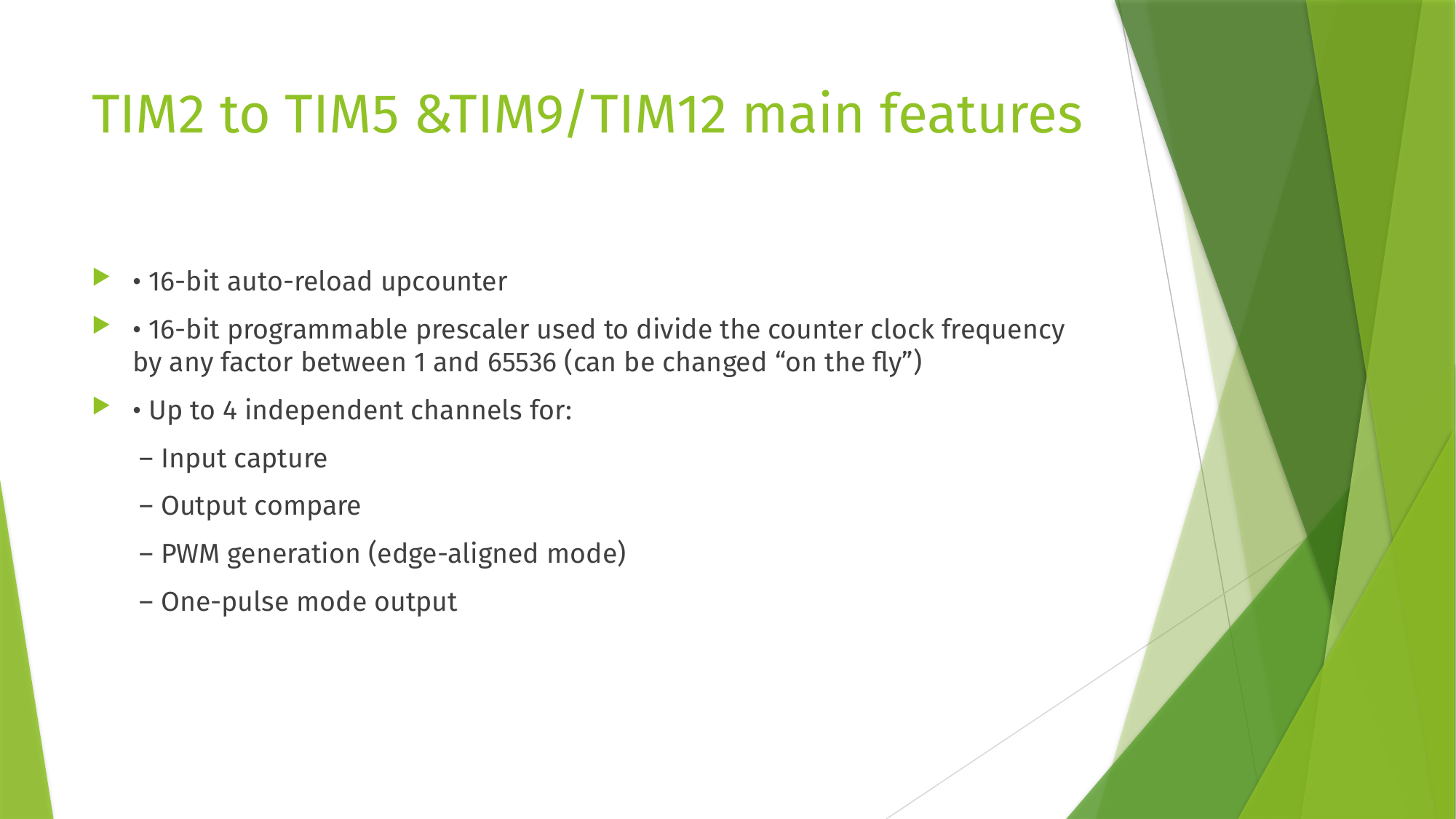

# TIM2 to TIM5 &TIM9/TIM12 main features
• 16-bit auto-reload upcounter
• 16-bit programmable prescaler used to divide the counter clock frequency by any factor between 1 and 65536 (can be changed “on the fly”)
• Up to 4 independent channels for:
– Input capture
– Output compare
– PWM generation (edge-aligned mode)
– One-pulse mode output